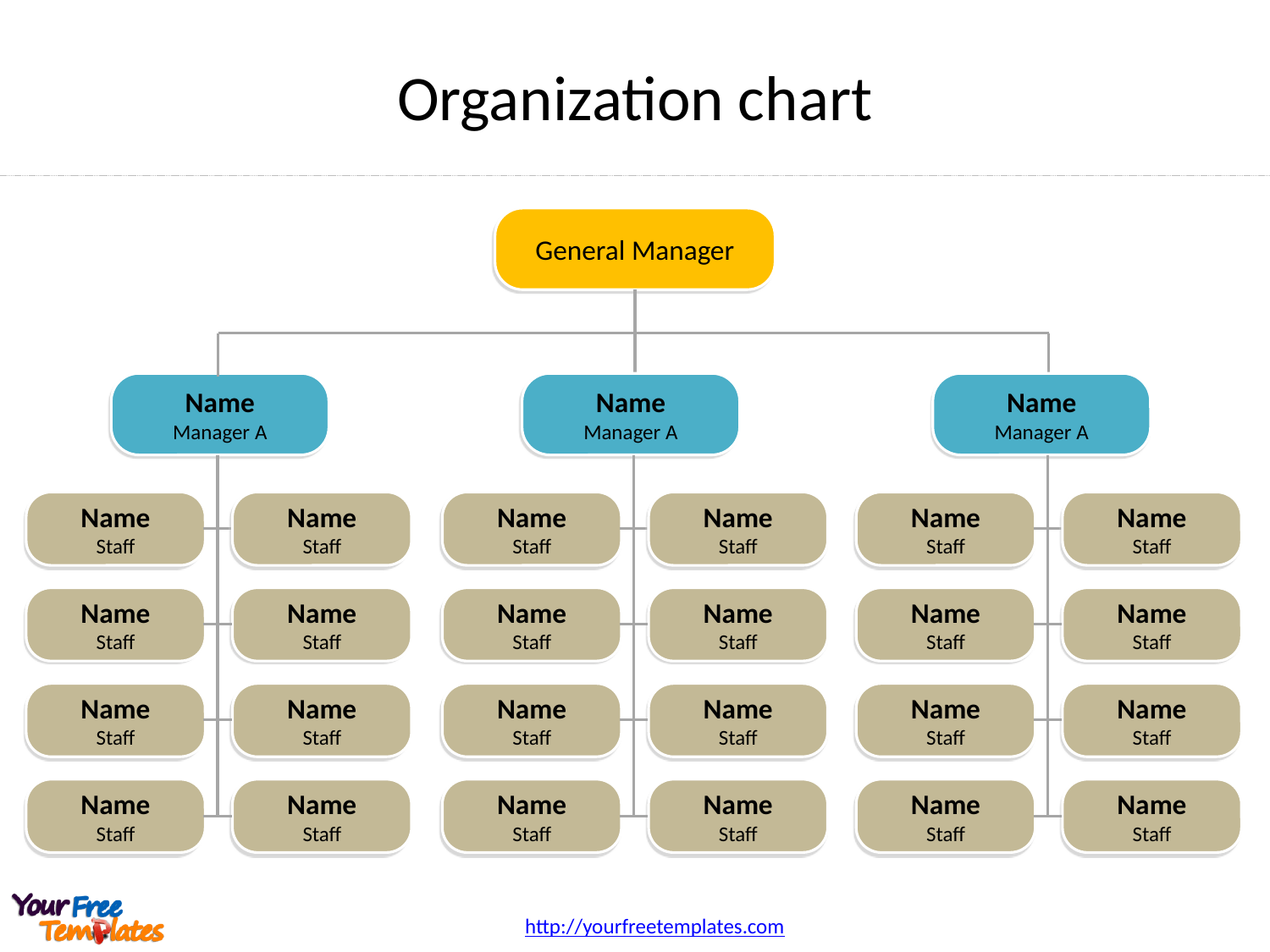

# Organization chart
General Manager
Name
Manager A
Name
Manager A
Name
Manager A
Name
Staff
Name
Staff
Name
Staff
Name
Staff
Name
Staff
Name
Staff
Name
Staff
Name
Staff
Name
Staff
Name
Staff
Name
Staff
Name
Staff
Name
Staff
Name
Staff
Name
Staff
Name
Staff
Name
Staff
Name
Staff
Name
Staff
Name
Staff
Name
Staff
Name
Staff
Name
Staff
Name
Staff